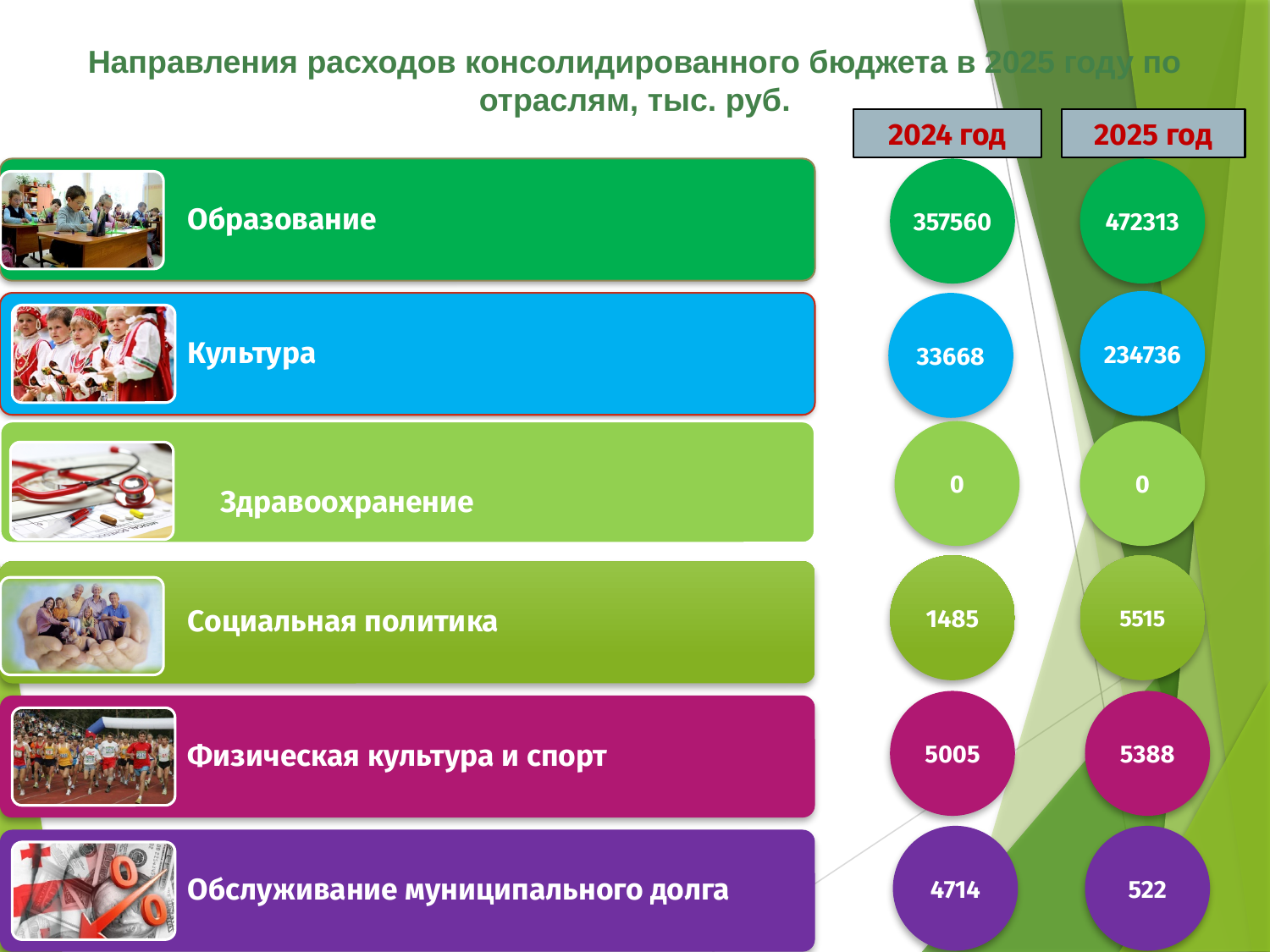

Направления расходов консолидированного бюджета в 2025 году по отраслям, тыс. руб.
2024 год
2025 год
472313
Образование
Культура

Социальная политика
Физическая культура и спорт
Обслуживание муниципального долга
357560
234736
33668
0
0
Здравоохранение
1485
5515
5005
5388
4714
522